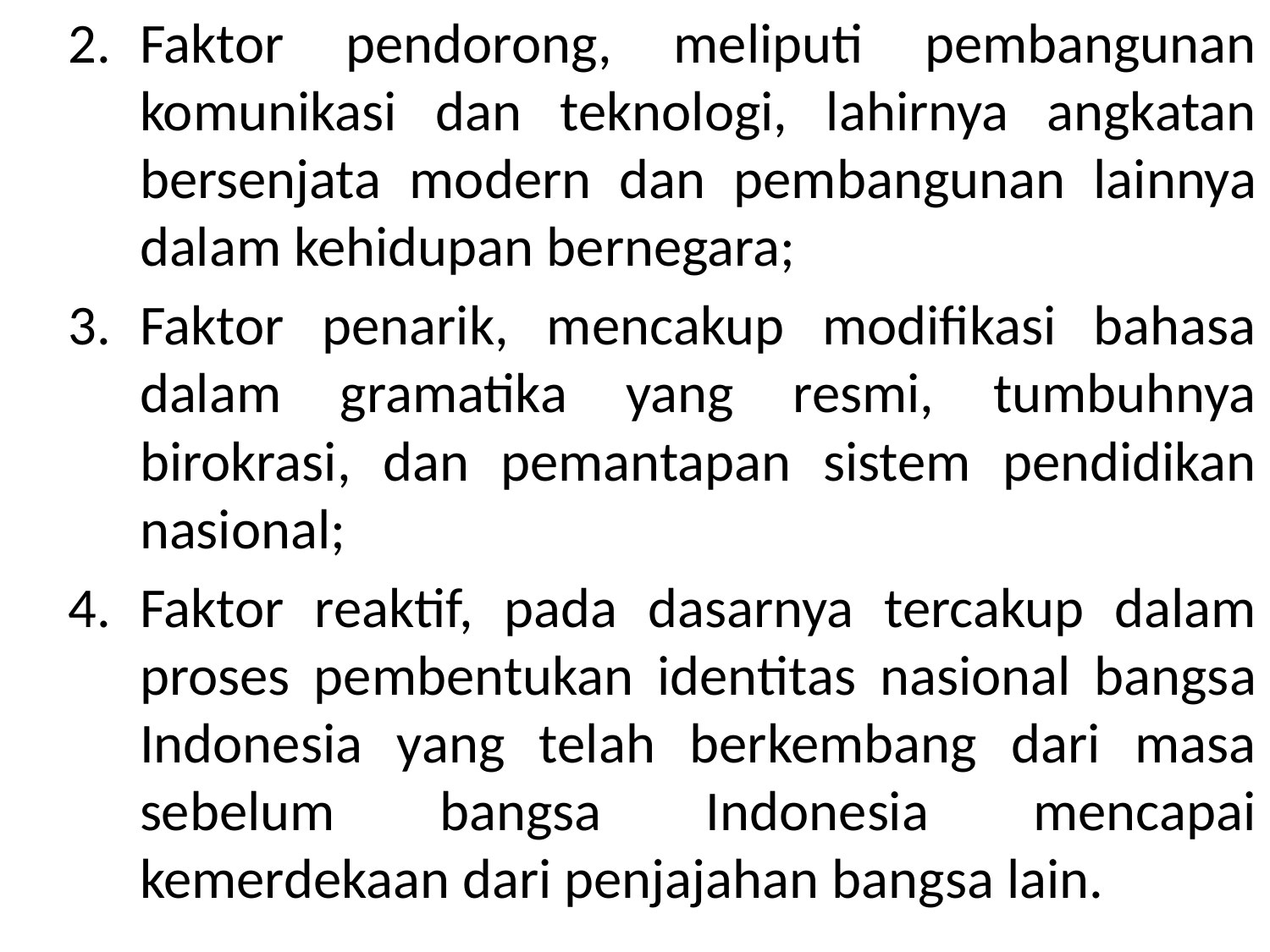

Faktor pendorong, meliputi pembangunan komunikasi dan teknologi, lahirnya angkatan bersenjata modern dan pembangunan lainnya dalam kehidupan bernegara;
Faktor penarik, mencakup modifikasi bahasa dalam gramatika yang resmi, tumbuhnya birokrasi, dan pemantapan sistem pendidikan nasional;
Faktor reaktif, pada dasarnya tercakup dalam proses pembentukan identitas nasional bangsa Indonesia yang telah berkembang dari masa sebelum bangsa Indonesia mencapai kemerdekaan dari penjajahan bangsa lain.